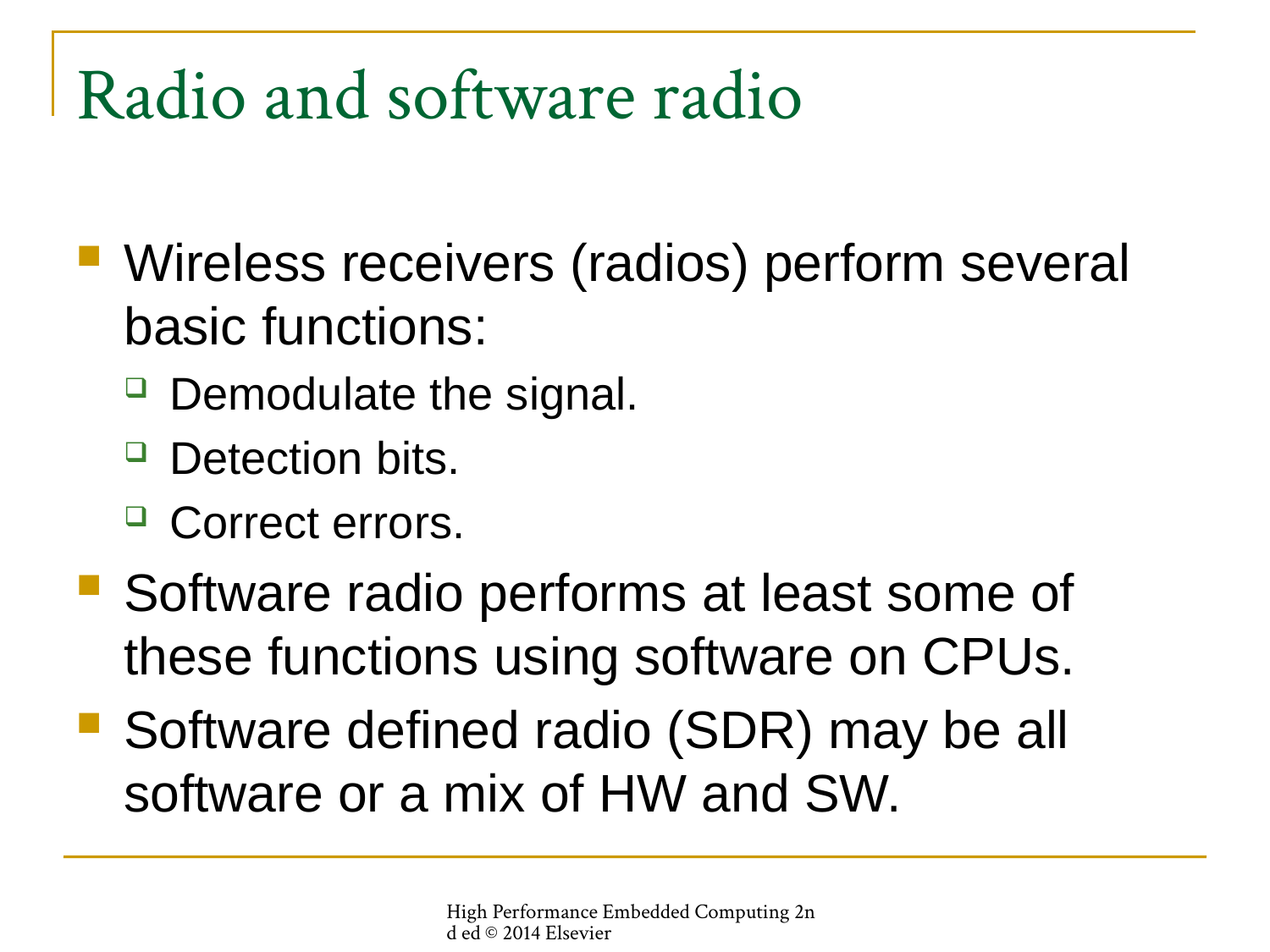

# Radio and software radio
Wireless receivers (radios) perform several basic functions:
Demodulate the signal.
Detection bits.
Correct errors.
Software radio performs at least some of these functions using software on CPUs.
Software defined radio (SDR) may be all software or a mix of HW and SW.
High Performance Embedded Computing 2nd ed © 2014 Elsevier